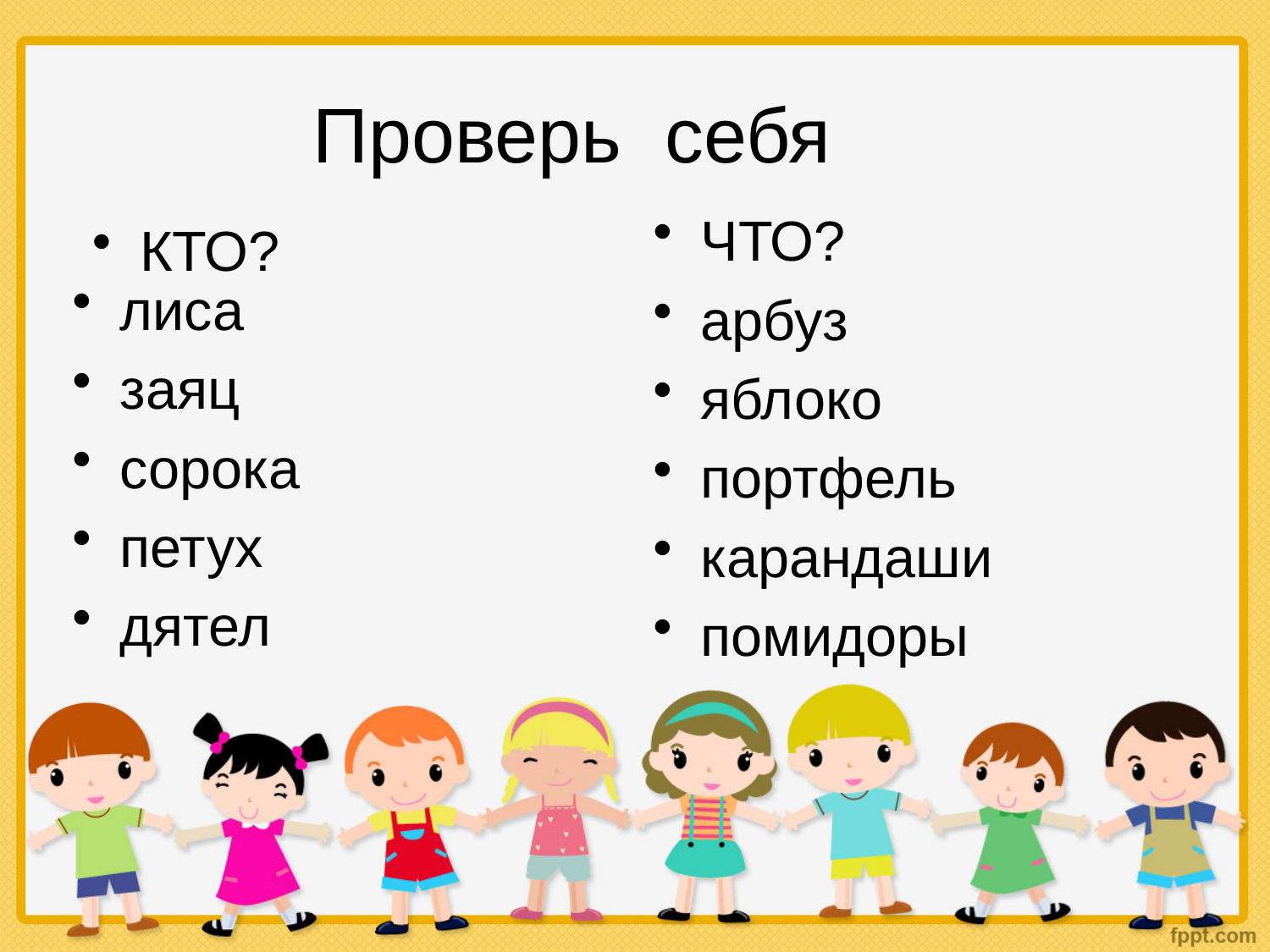

# Проверь  себя
ЧТО?
КТО?
лиса
заяц
сорока
петух
дятел
арбуз
яблоко
портфель
карандаши
помидоры